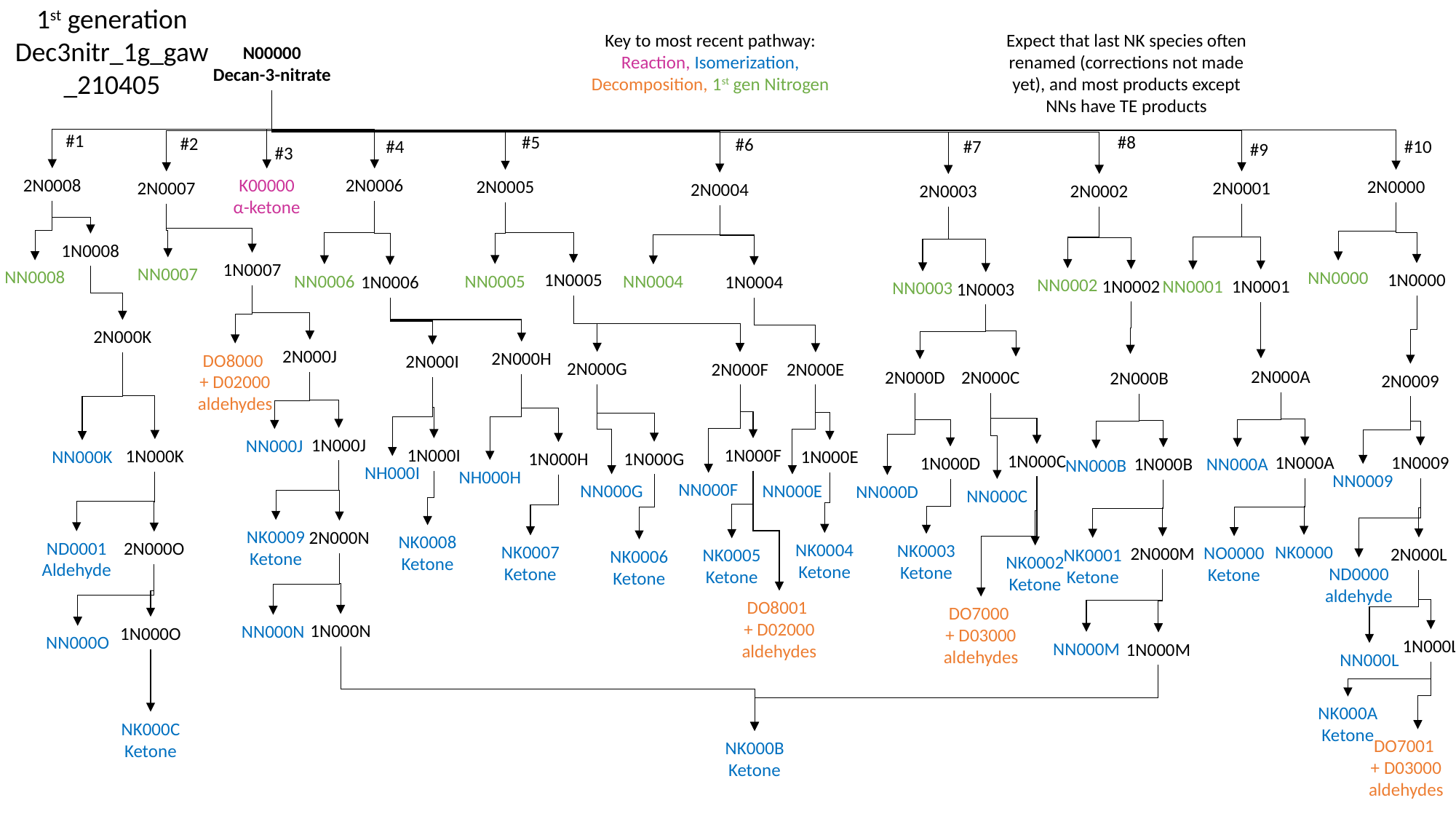

1st generation
Dec3nitr_1g_gaw_210405
Key to most recent pathway:
Reaction, Isomerization,
Decomposition, 1st gen Nitrogen
Expect that last NK species often renamed (corrections not made yet), and most products except NNs have TE products
N00000
Decan-3-nitrate
#1
2N0008
#8
2N0002
#5
#2
2N0007
#6
#7
#10
#4
2N0006
NN0006
1N0006
#9
#3
K00000
α-ketone
2N0000
2N0005
2N0001
2N0004
2N0003
1N0008
1N0007
NN0007
NN0008
NN0000
1N0005
1N0000
NN0005
NN0004
1N0004
NN0002
1N0002
1N0001
NN0001
NN0003
1N0003
2N000K
2N000J
2N000H
DO8000
+ D02000
aldehydes
2N000I
2N000G
2N000F
2N000E
2N000A
2N000D
2N000C
2N000B
2N0009
1N000J
NN000J
1N000I
1N000F
1N000K
1N000E
NN000K
1N000G
1N000H
1N000C
1N000A
1N0009
1N000D
NN000A
1N000B
NN000B
NH000I
NH000H
NN0009
NN000F
NN000G
NN000E
NN000D
NN000C
NK0009
Ketone
2N000N
NK0008
Ketone
ND0001
Aldehyde
2N000O
NK0004
Ketone
NK0003
Ketone
NK0000
NK0007
Ketone
NO0000
Ketone
2N000M
2N000L
NK0001
Ketone
NK0005
Ketone
NK0006
Ketone
NK0002
Ketone
ND0000
aldehyde
DO8001
+ D02000
aldehydes
DO7000
+ D03000
aldehydes
1N000N
NN000N
1N000O
NN000O
1N000L
NN000M
1N000M
NN000L
NK000A
Ketone
NK000C
Ketone
DO7001
+ D03000
aldehydes
NK000B
Ketone